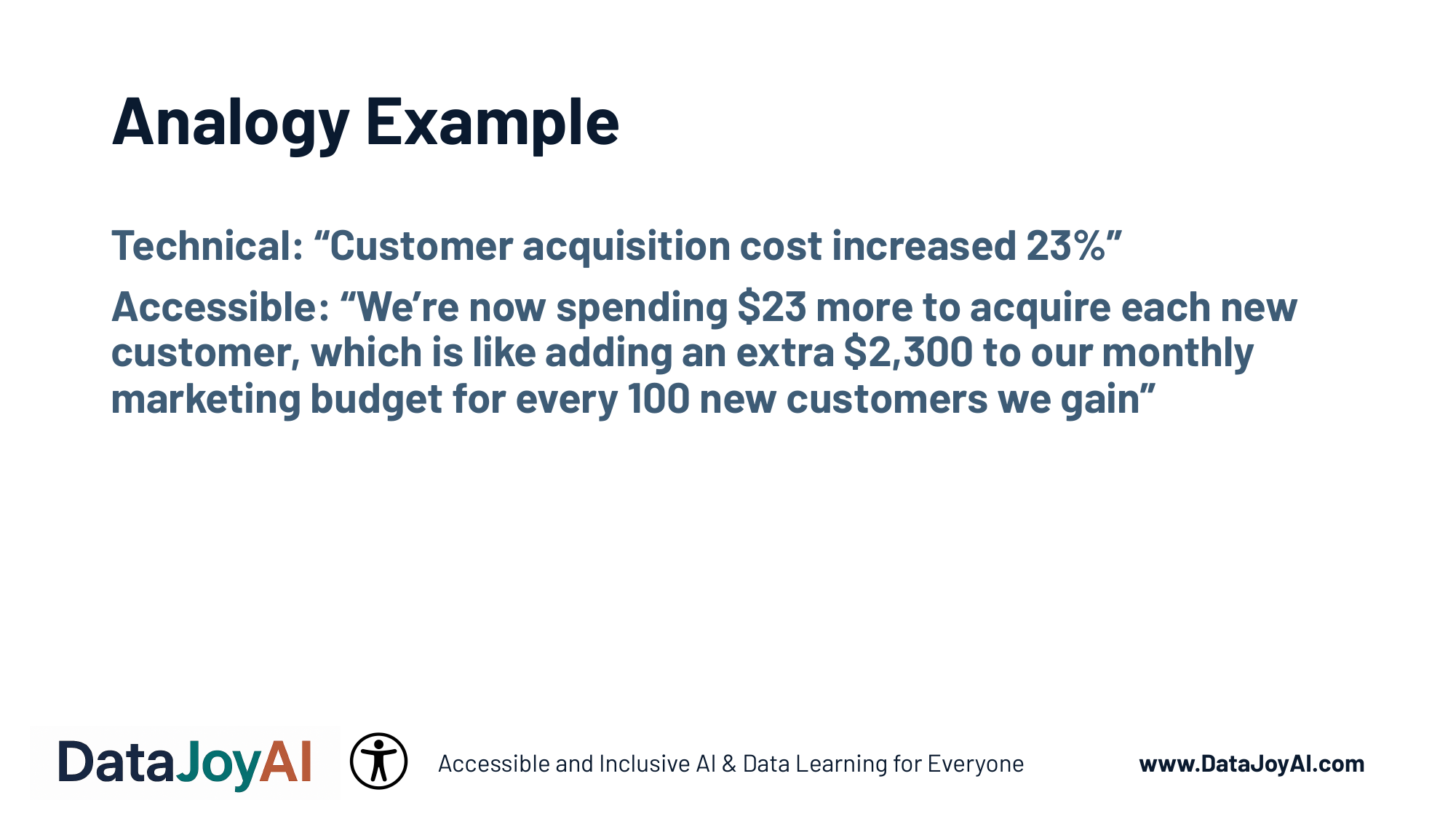

# Analogy Example
Technical: “Customer acquisition cost increased 23%”
Accessible: “We’re now spending $23 more to acquire each new customer, which is like adding an extra $2,300 to our monthly marketing budget for every 100 new customers we gain”